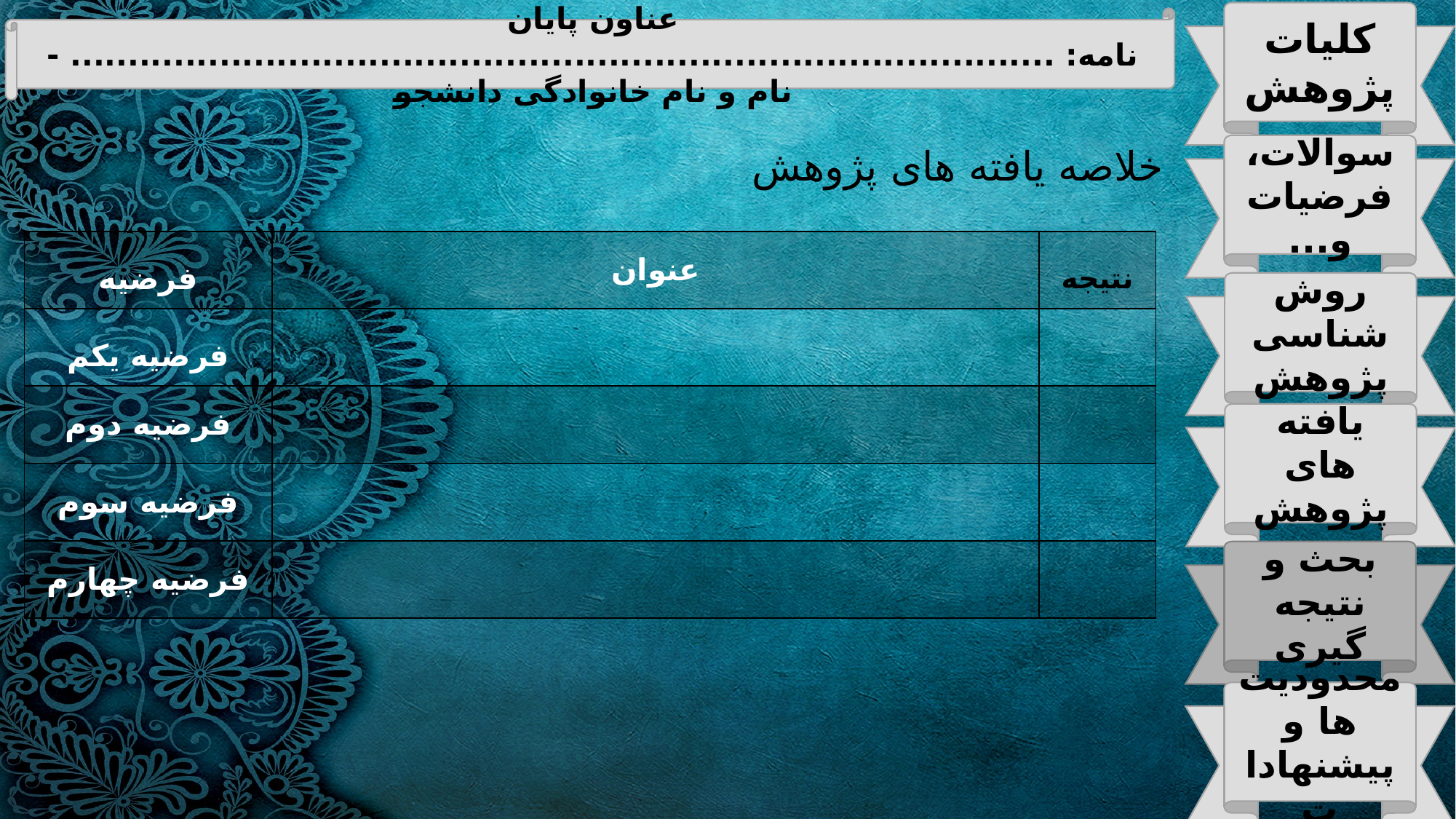

کلیات پژوهش
عناون پایان نامه: ...................................................................................... - نام و نام خانوادگی دانشجو
خلاصه یافته های پژوهش
سوالات، فرضیات و...
| فرضیه | عنوان | نتیجه |
| --- | --- | --- |
| فرضیه یکم |  |  |
| فرضیه دوم |  |  |
| فرضیه سوم |  |  |
| فرضیه چهارم |  |  |
روش شناسی پژوهش
یافته های پژوهش
بحث و نتیجه گیری
محدودیت ها و پیشنهادات